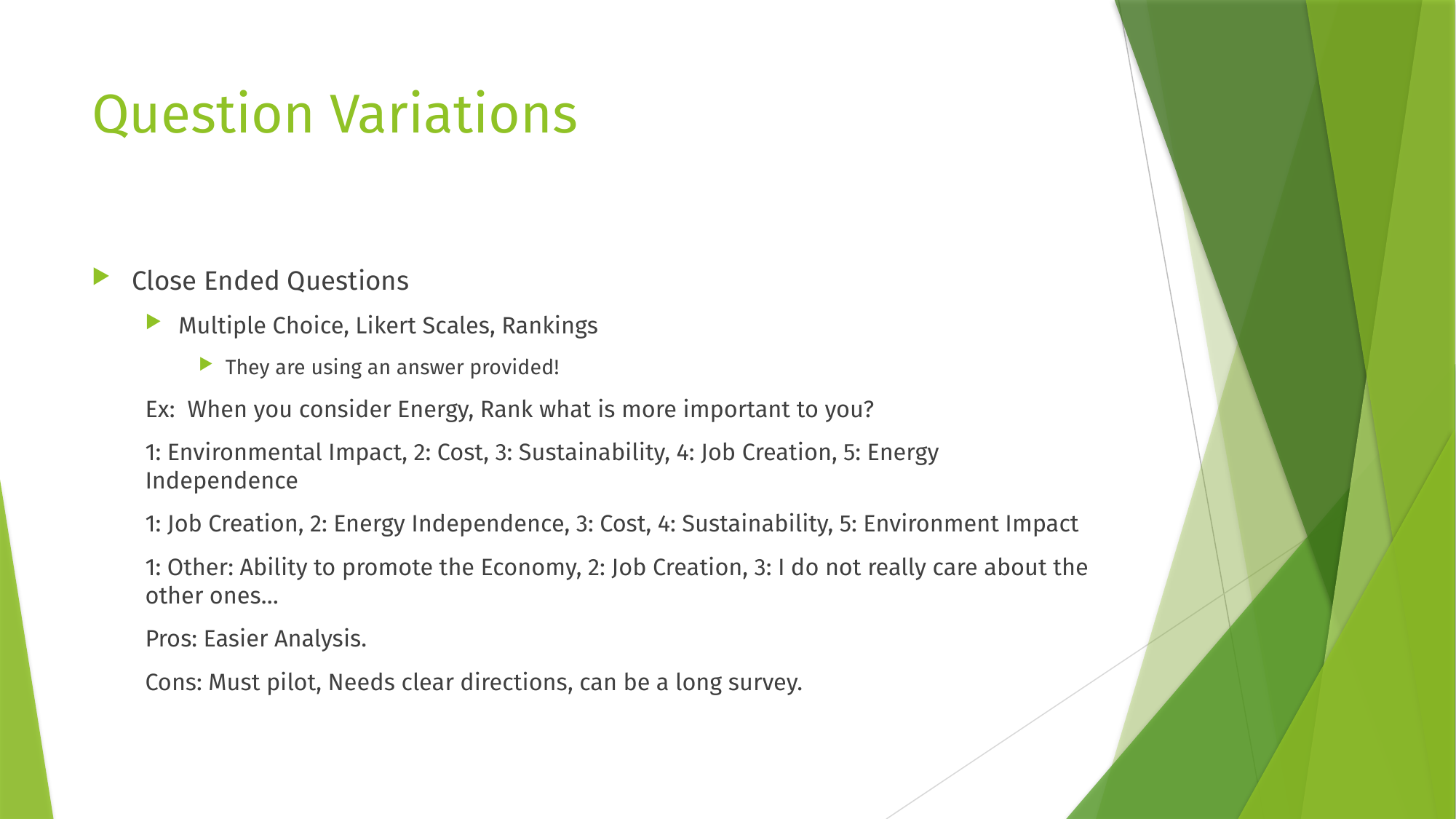

# Question Variations
Close Ended Questions
Multiple Choice, Likert Scales, Rankings
They are using an answer provided!
Ex:  When you consider Energy, Rank what is more important to you?
1: Environmental Impact, 2: Cost, 3: Sustainability, 4: Job Creation, 5: Energy Independence
1: Job Creation, 2: Energy Independence, 3: Cost, 4: Sustainability, 5: Environment Impact
1: Other: Ability to promote the Economy, 2: Job Creation, 3: I do not really care about the other ones…
Pros: Easier Analysis.
Cons: Must pilot, Needs clear directions, can be a long survey.